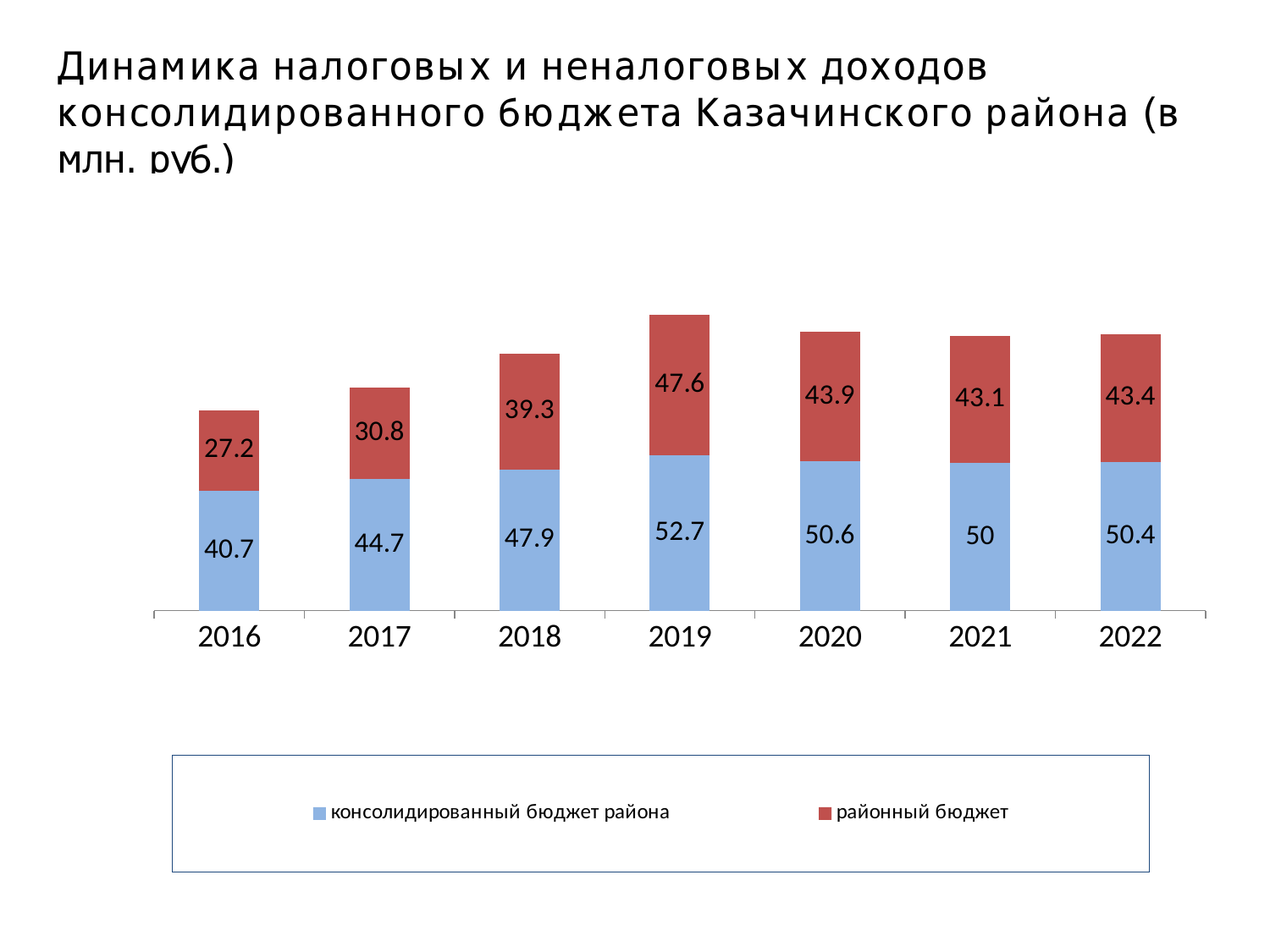

Динамика налоговых и неналоговых доходов консолидированного бюджета Казачинского района (в млн. руб.)
|  |
| --- |

### Chart

| Category | консолидированный бюджет района | районный бюджет |
|---|---|---|
| 2016 | 40.7 | 27.2 |
| 2017 | 44.7 | 30.8 |
| 2018 | 47.9 | 39.30000000000001 |
| 2019 | 52.7 | 47.6 |
| 2020 | 50.6 | 43.9 |
| 2021 | 50.0 | 43.1 |
| 2022 | 50.4 | 43.4 |